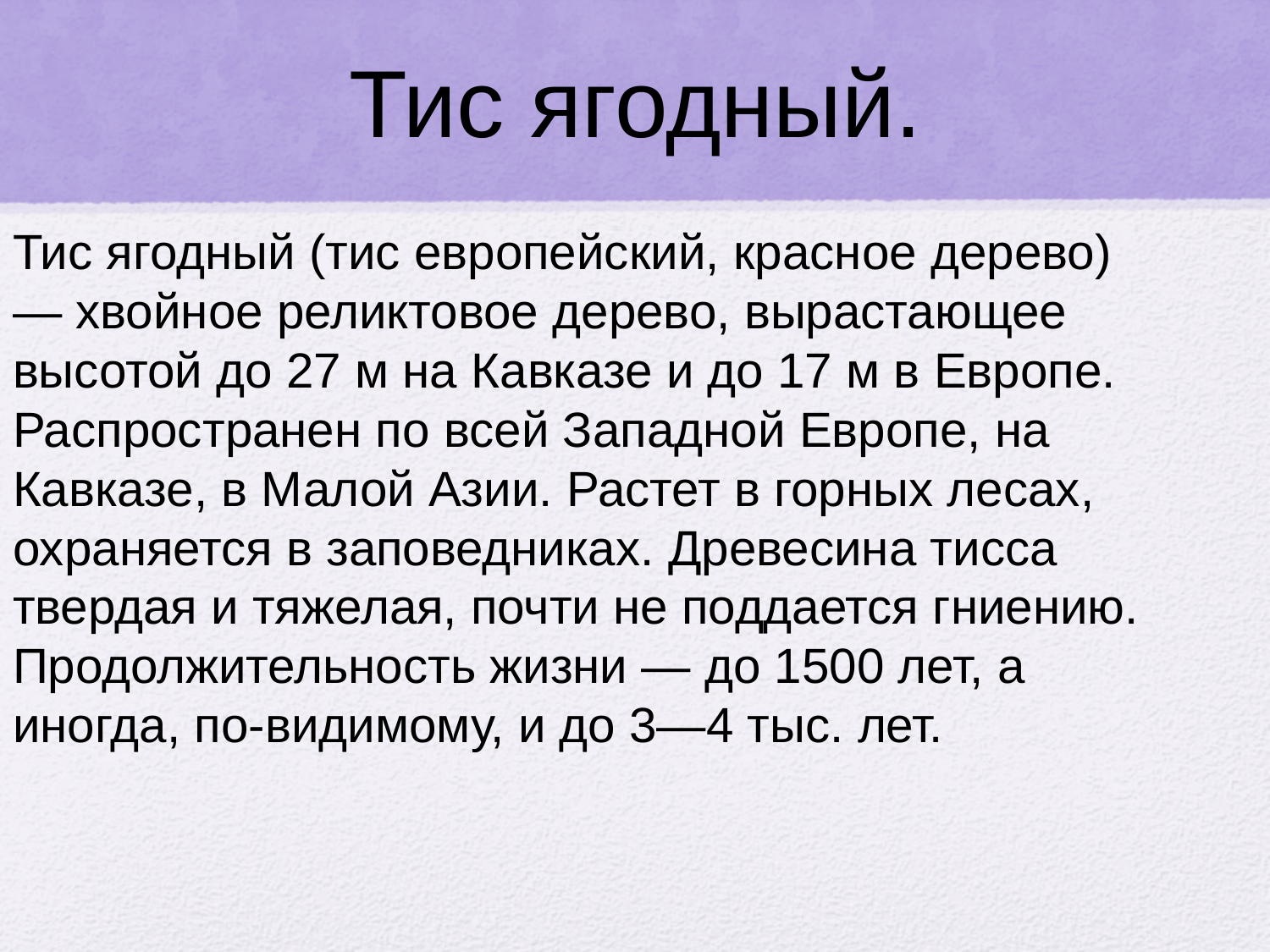

# Тис ягодный.
Тис ягодный (тис европейский, красное дерево) — хвойное реликтовое дерево, вырастающее высотой до 27 м на Кавказе и до 17 м в Европе. Распространен по всей Западной Европе, на Кавказе, в Малой Азии. Растет в горных лесах, охраняется в заповедниках. Древесина тисса твердая и тяжелая, почти не поддается гниению. Продолжительность жизни — до 1500 лет, а иногда, по-видимому, и до 3—4 тыс. лет.